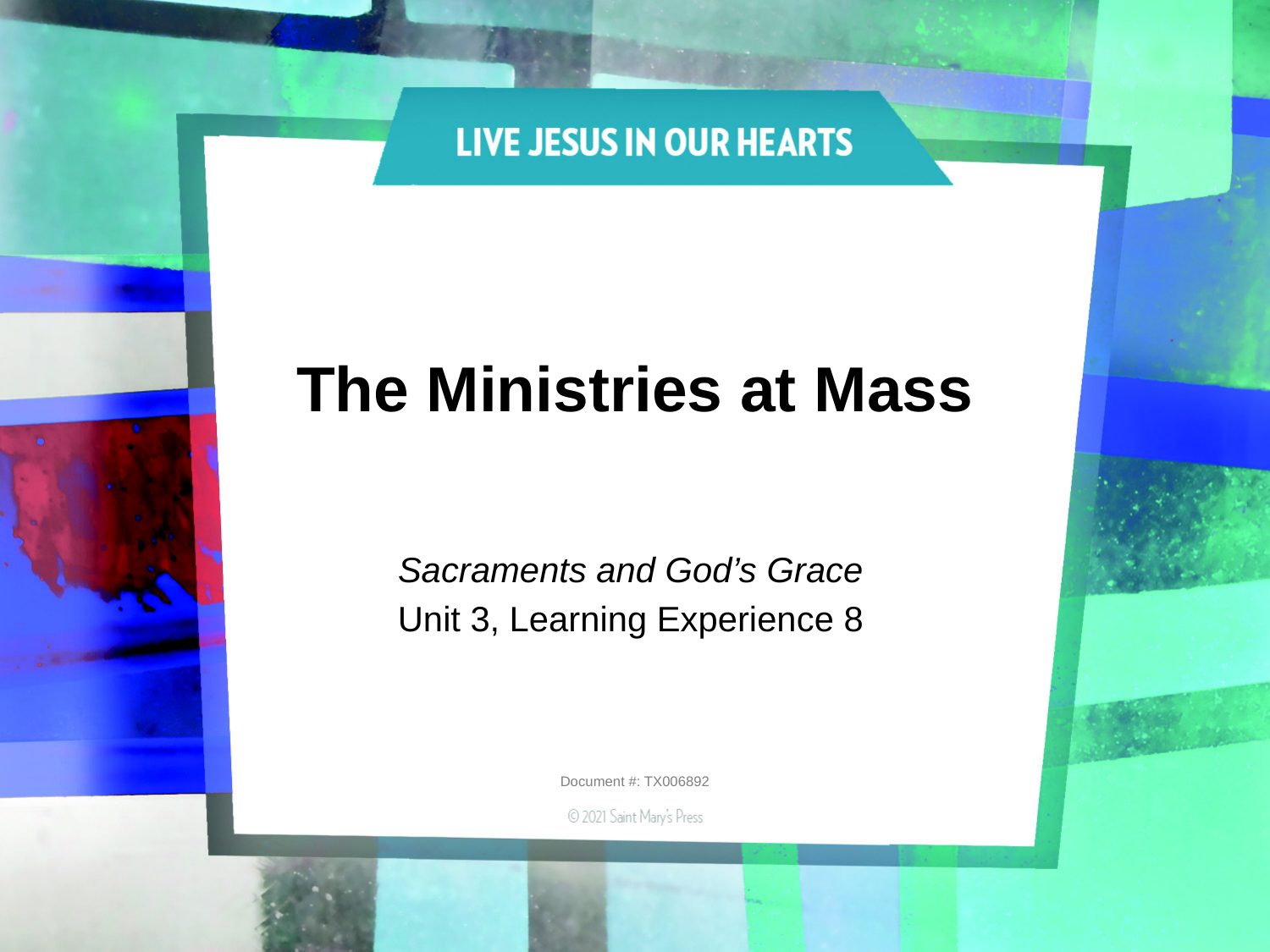

# The Ministries at Mass
Sacraments and God’s Grace
Unit 3, Learning Experience 8
Document #: TX006892